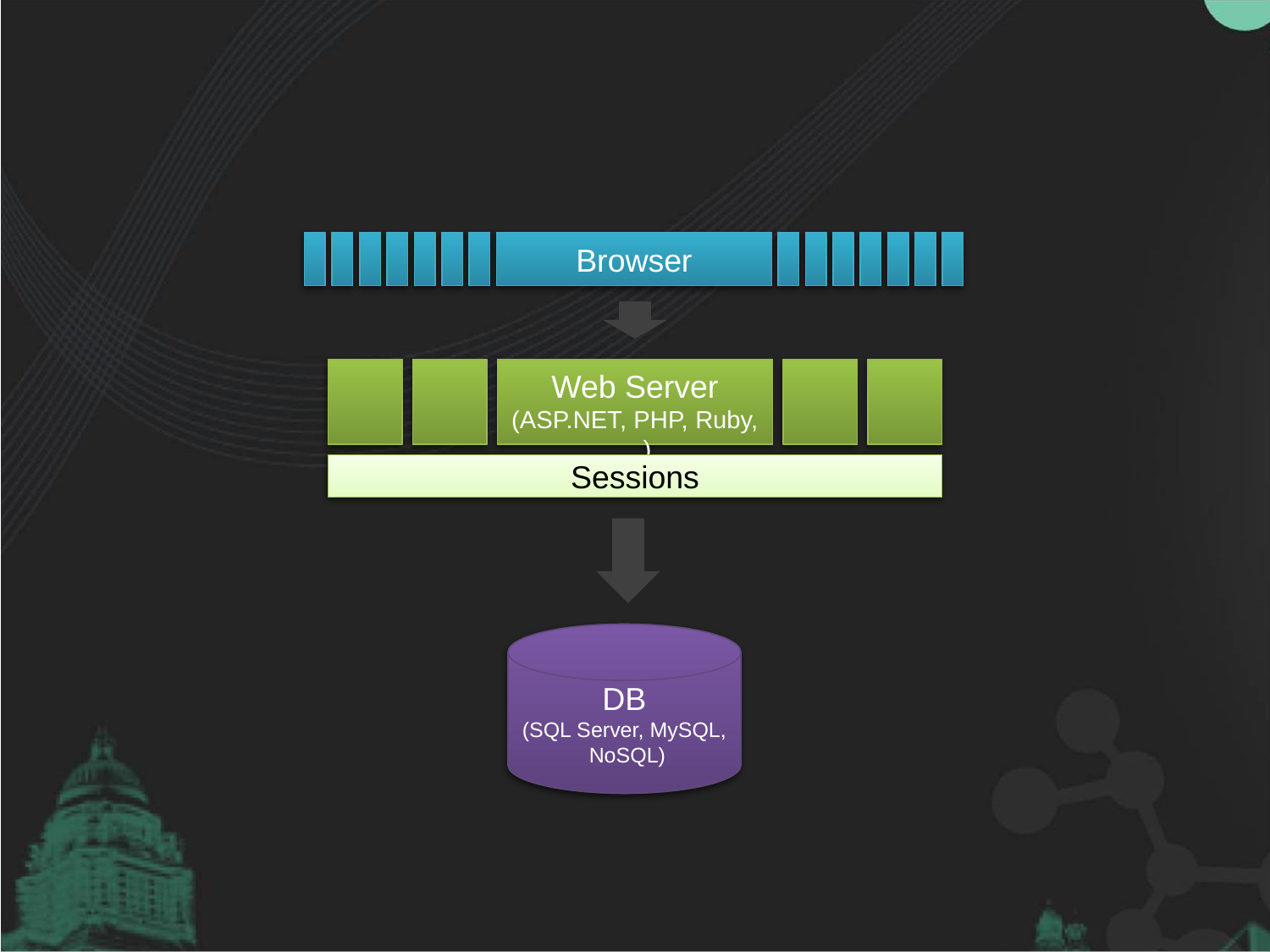

Browser

Browser

Web Server
(ASP.NET, PHP, Ruby, …)

Sessions

Web Server
(ASP.NET, PHP, Ruby, …)

Sessions

DB
(SQL Server, MySQL,  NoSQL)
DB
(SQL Server, MySQL,  NoSQL)